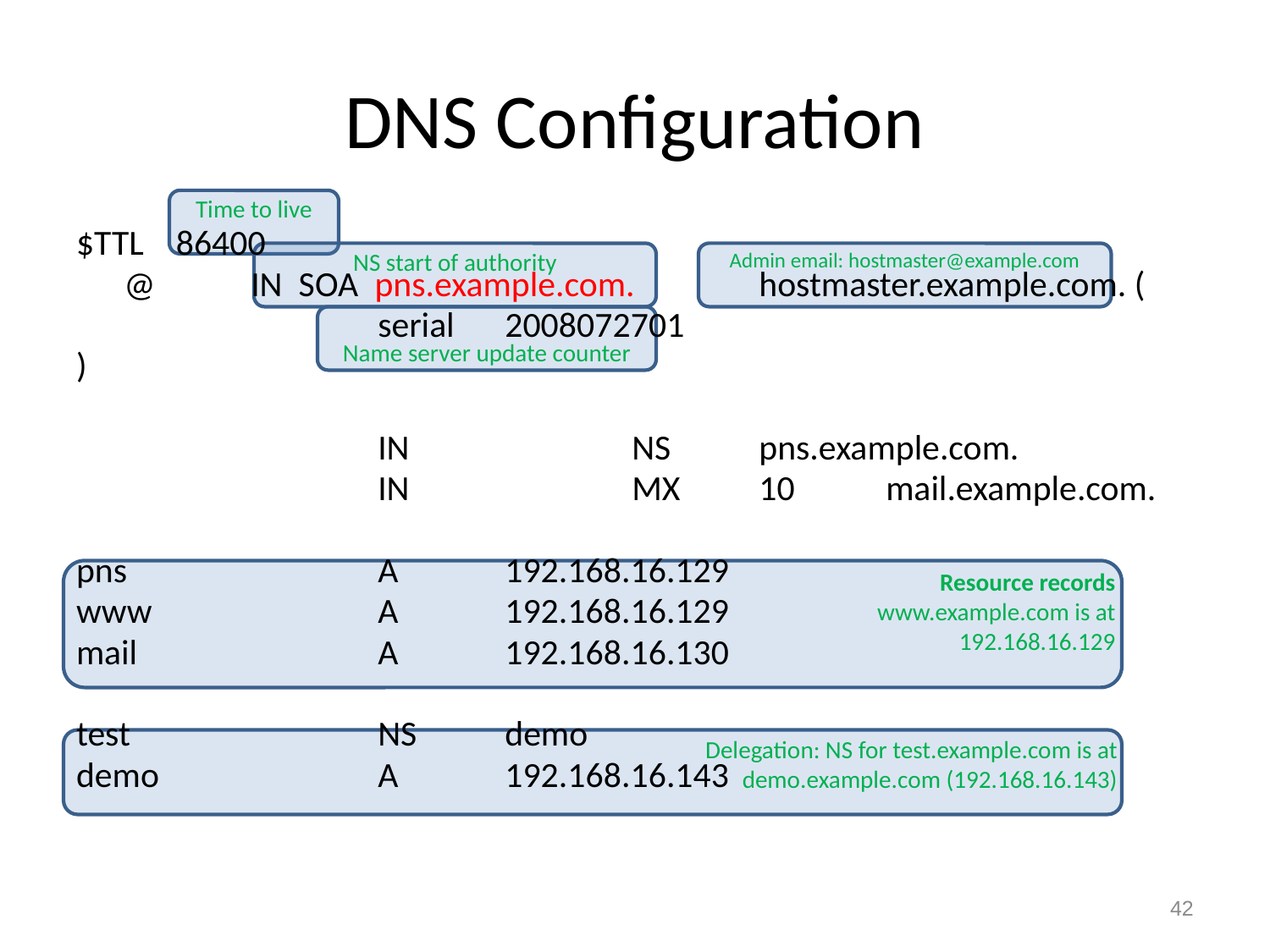

# DNS Configuration
Time to live
$TTL    86400
	@ 	IN  SOA  pns.example.com.	hostmaster.example.com. (
			serial	2008072701
)

			IN		NS	pns.example.com.
			IN		MX	10	mail.example.com.

pns		A	192.168.16.129
www		A	192.168.16.129
mail		A	192.168.16.130

test		NS	demo
demo		A	192.168.16.143

NS start of authority
Admin email: hostmaster@example.com
Name server update counter
Resource records
www.example.com is at
192.168.16.129
Delegation: NS for test.example.com is at
demo.example.com (192.168.16.143)
42